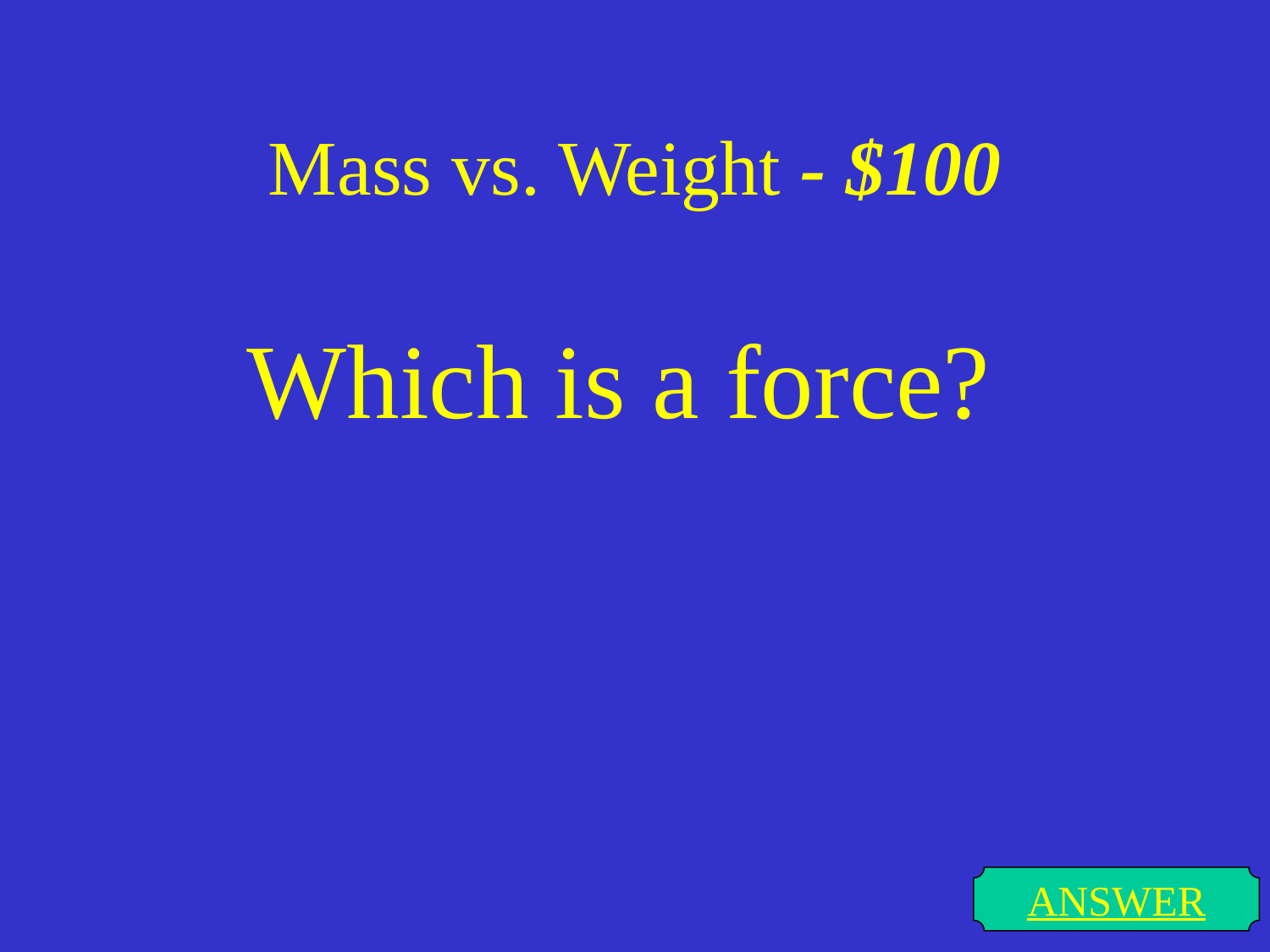

# Mass vs. Weight - $100
Which is a force?

ANSWER